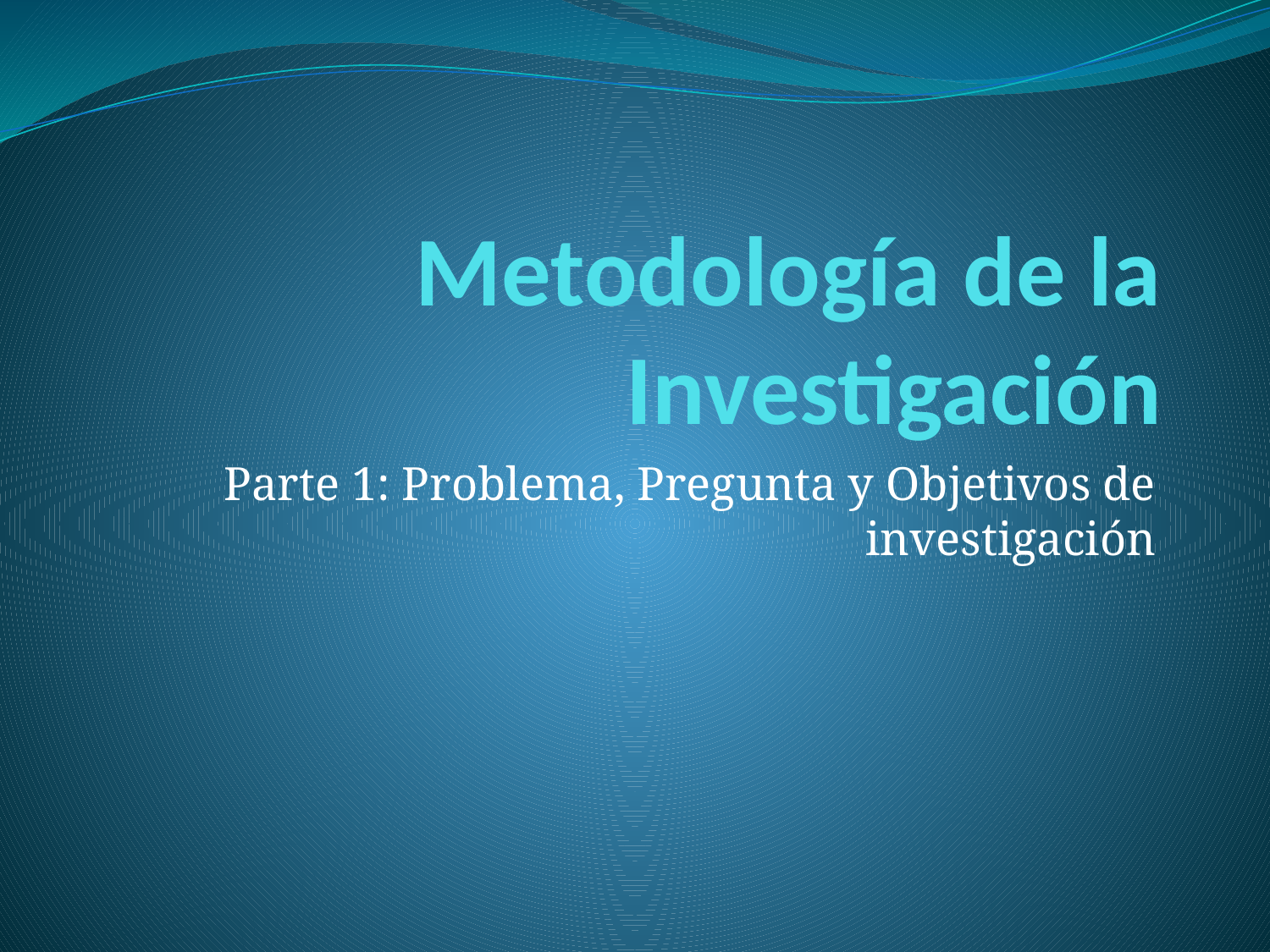

# Metodología de la Investigación
Parte 1: Problema, Pregunta y Objetivos de investigación